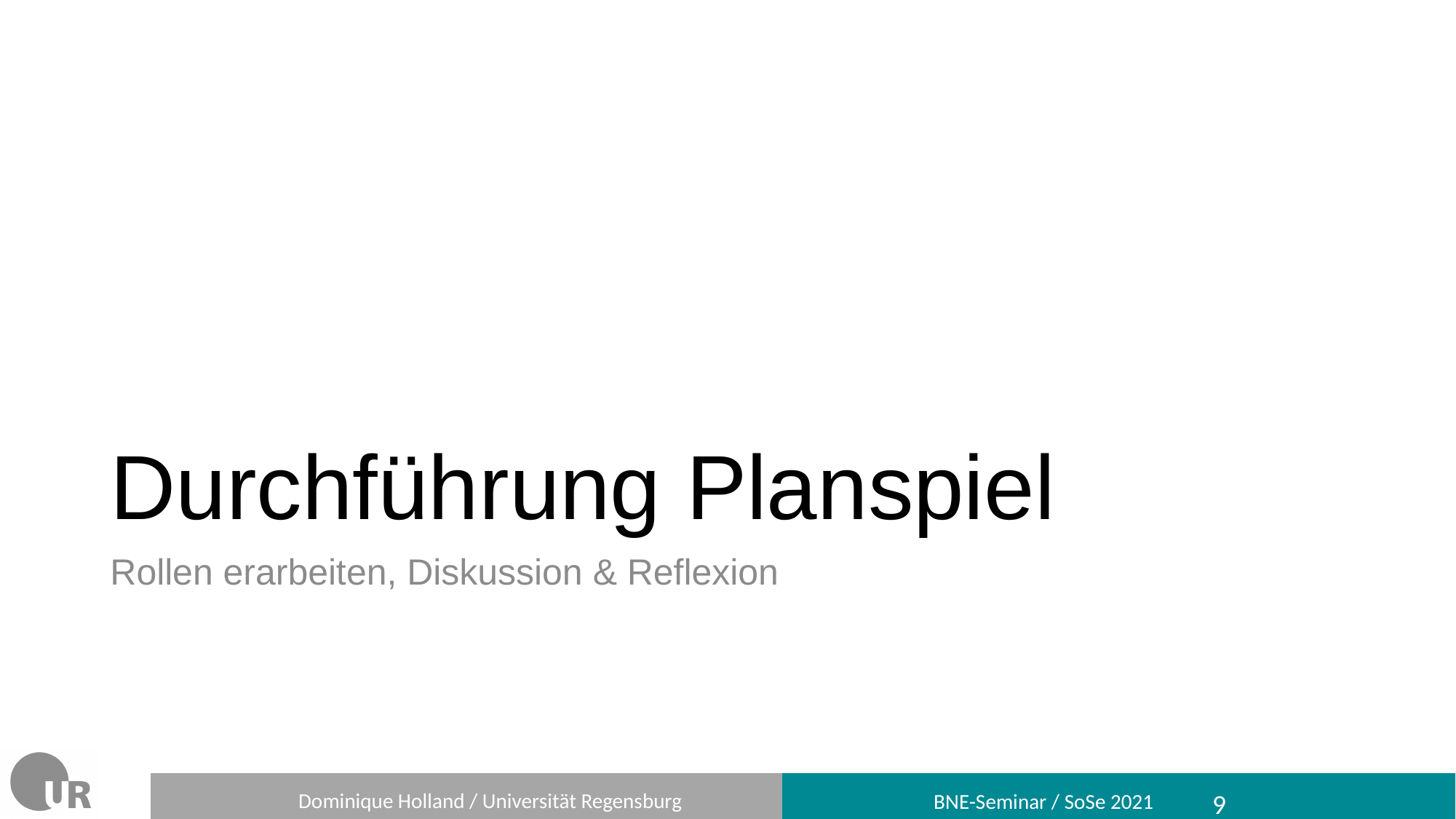

# Durchführung Planspiel
Rollen erarbeiten, Diskussion & Reflexion